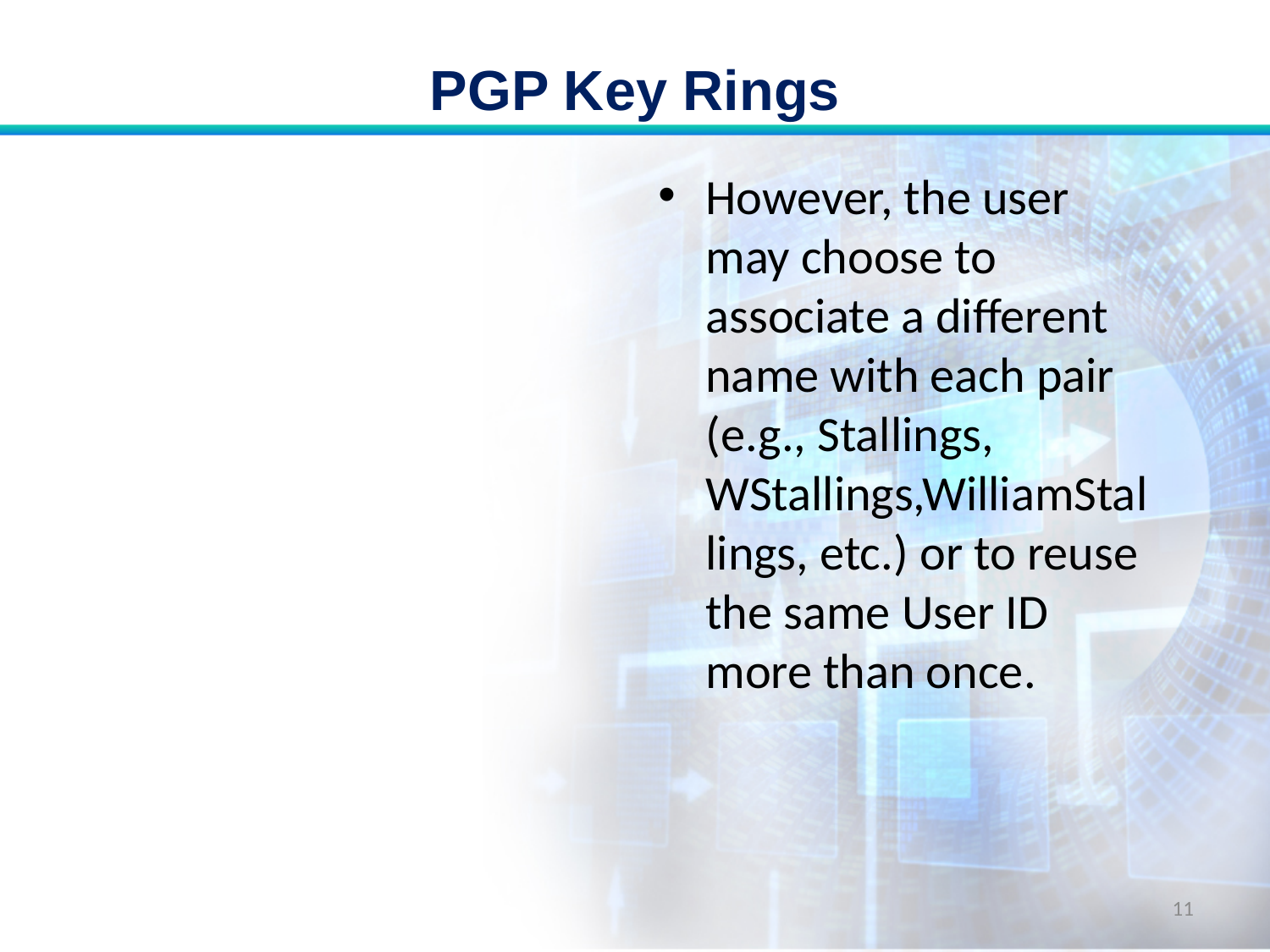

# PGP Key Rings
However, the user may choose to associate a different name with each pair (e.g., Stallings, WStallings,WilliamStallings, etc.) or to reuse the same User ID more than once.

11